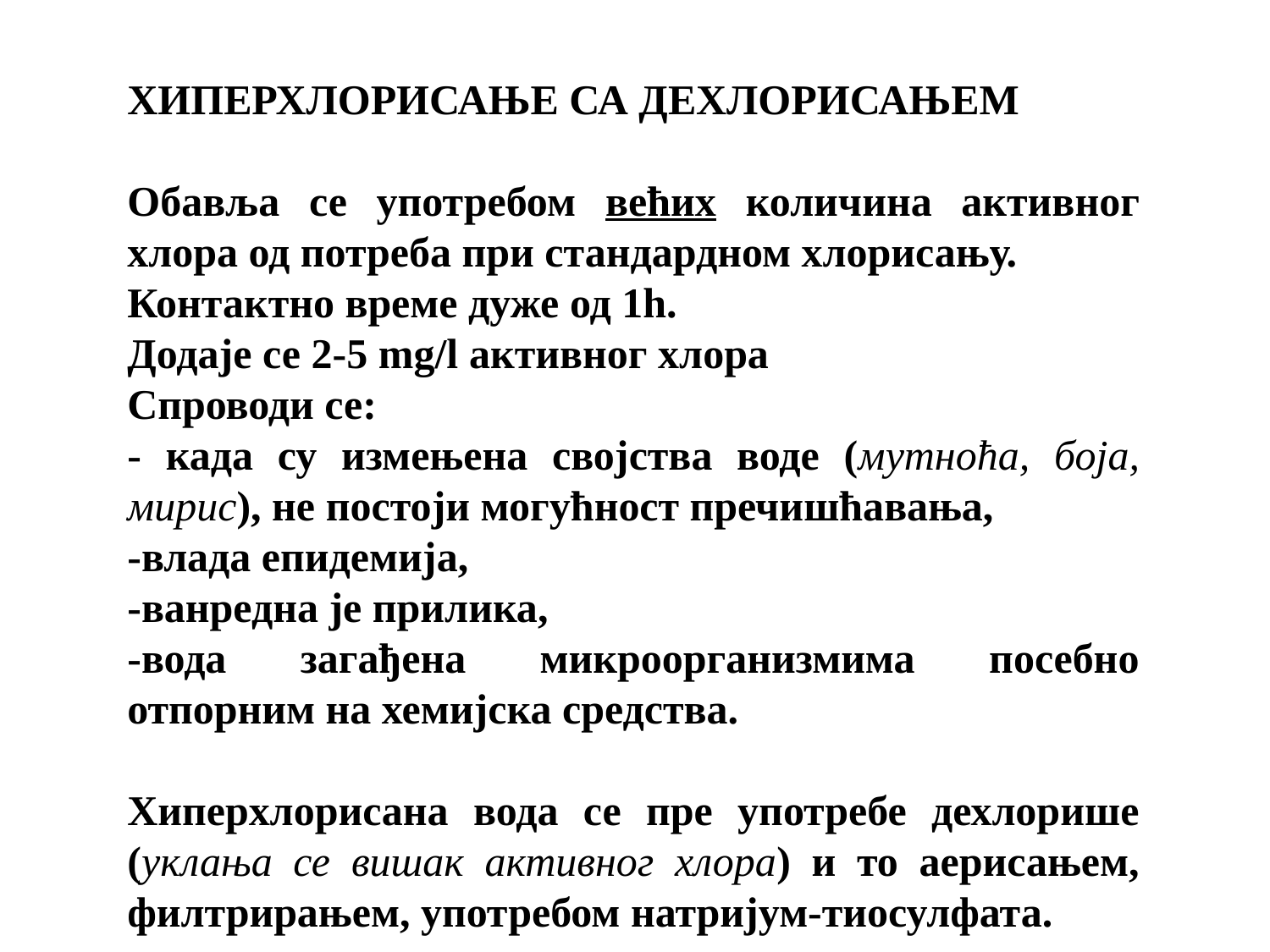

ХИПЕРХЛОРИСАЊЕ СА ДЕХЛОРИСАЊЕМ

Обавља се употребом већих количина активног хлора од потреба при стандардном хлорисању.
Контактно време дуже од 1h.
Додаје се 2-5 mg/l активног хлора
Спроводи се:
- када су измењена својства воде (мутноћа, боја, мирис), не постоји могућност пречишћавања,
-влада епидемија,
-ванредна је прилика,
-вода загађена микроорганизмима посебно отпорним на хемијска средства.

Хиперхлорисана вода се пре употребе дехлорише (уклања се вишак активног хлора) и то аерисањем, филтрирањем, употребом натријум-тиосулфата.